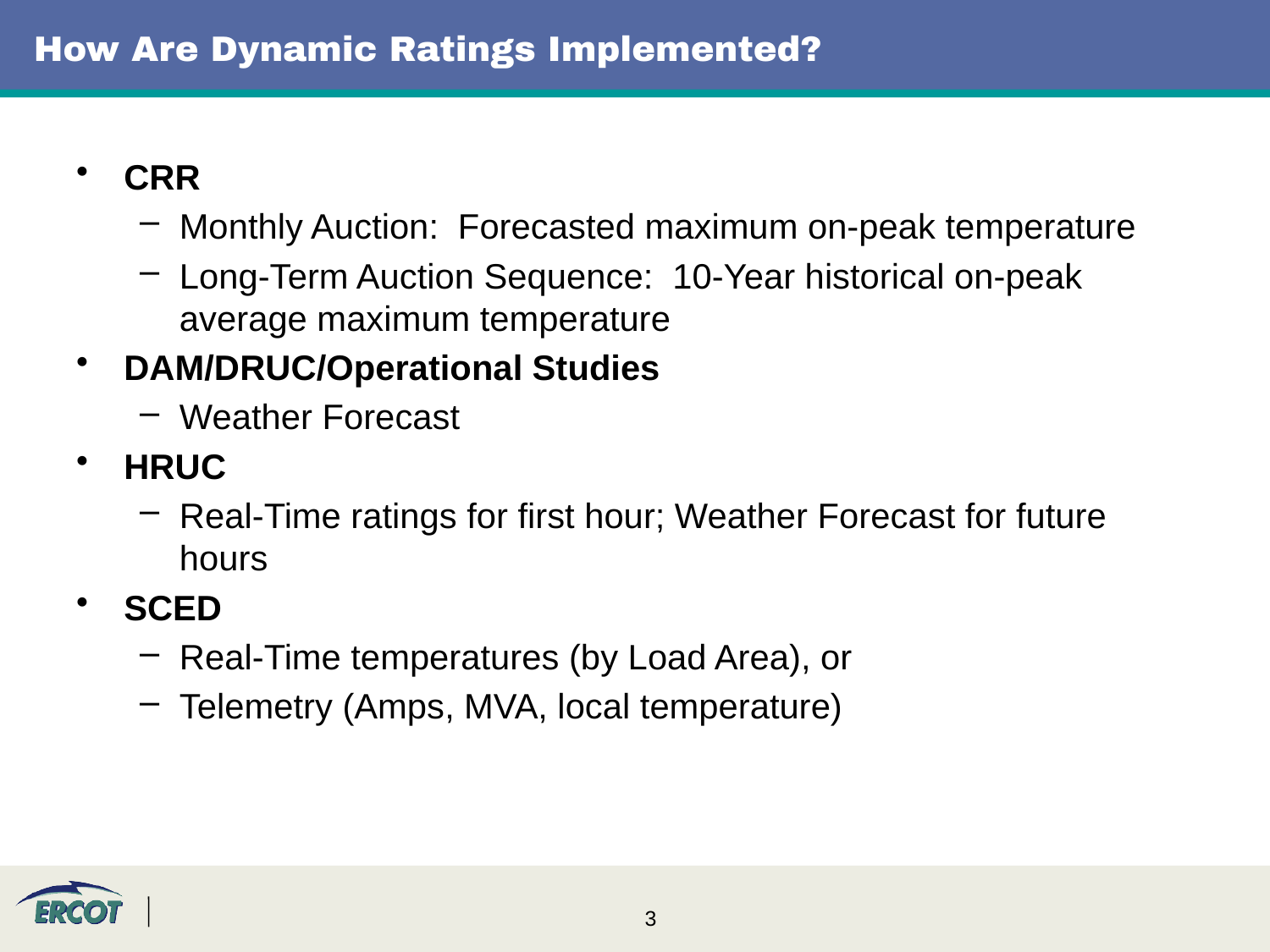

# How Are Dynamic Ratings Implemented?
CRR
Monthly Auction:  Forecasted maximum on-peak temperature
Long-Term Auction Sequence:  10-Year historical on-peak average maximum temperature
DAM/DRUC/Operational Studies
Weather Forecast
HRUC
Real-Time ratings for first hour; Weather Forecast for future hours
SCED
Real-Time temperatures (by Load Area), or
Telemetry (Amps, MVA, local temperature)